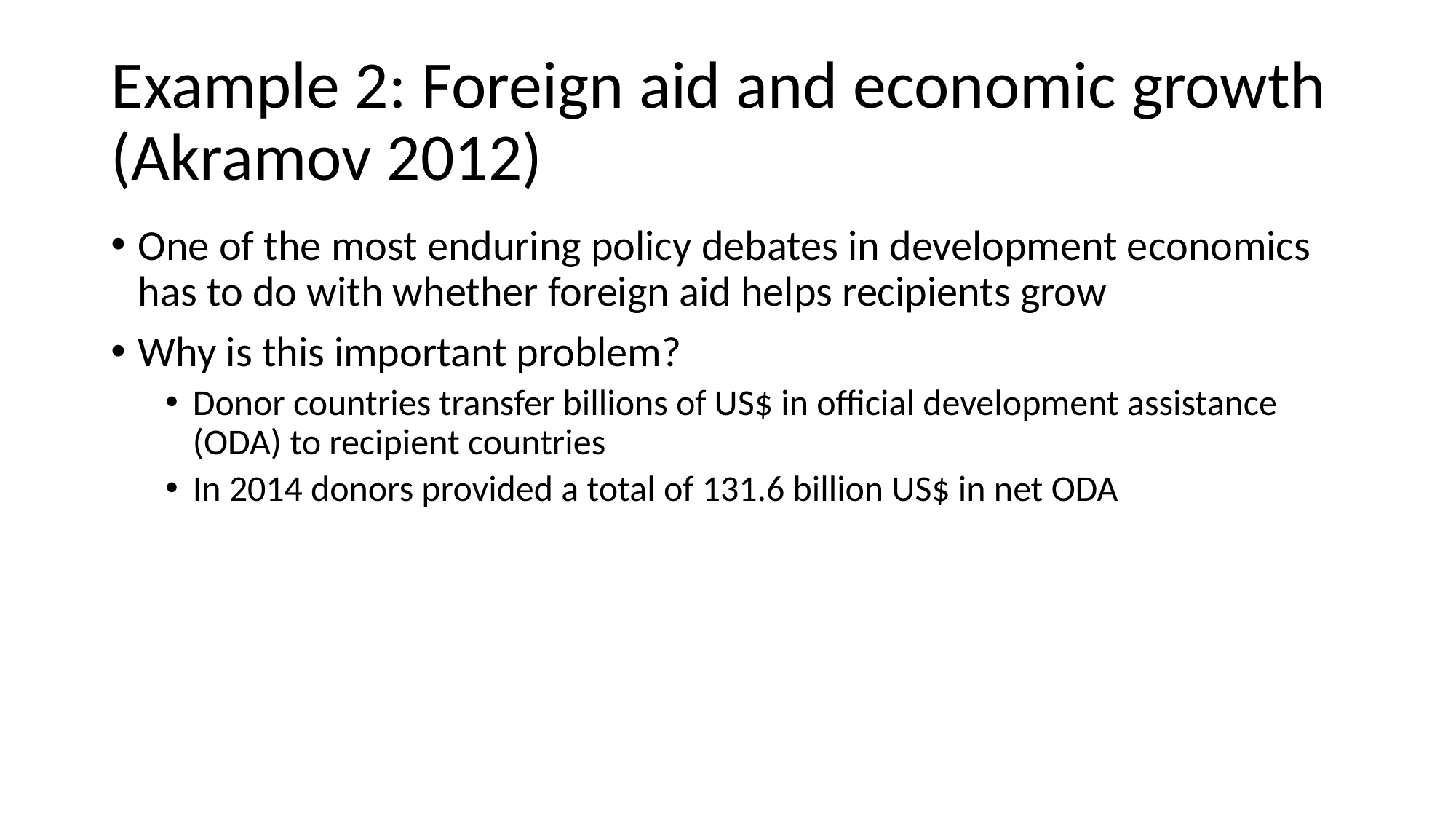

# Example 2: Foreign aid and economic growth (Akramov 2012)
One of the most enduring policy debates in development economics has to do with whether foreign aid helps recipients grow
Why is this important problem?
Donor countries transfer billions of US$ in official development assistance (ODA) to recipient countries
In 2014 donors provided a total of 131.6 billion US$ in net ODA